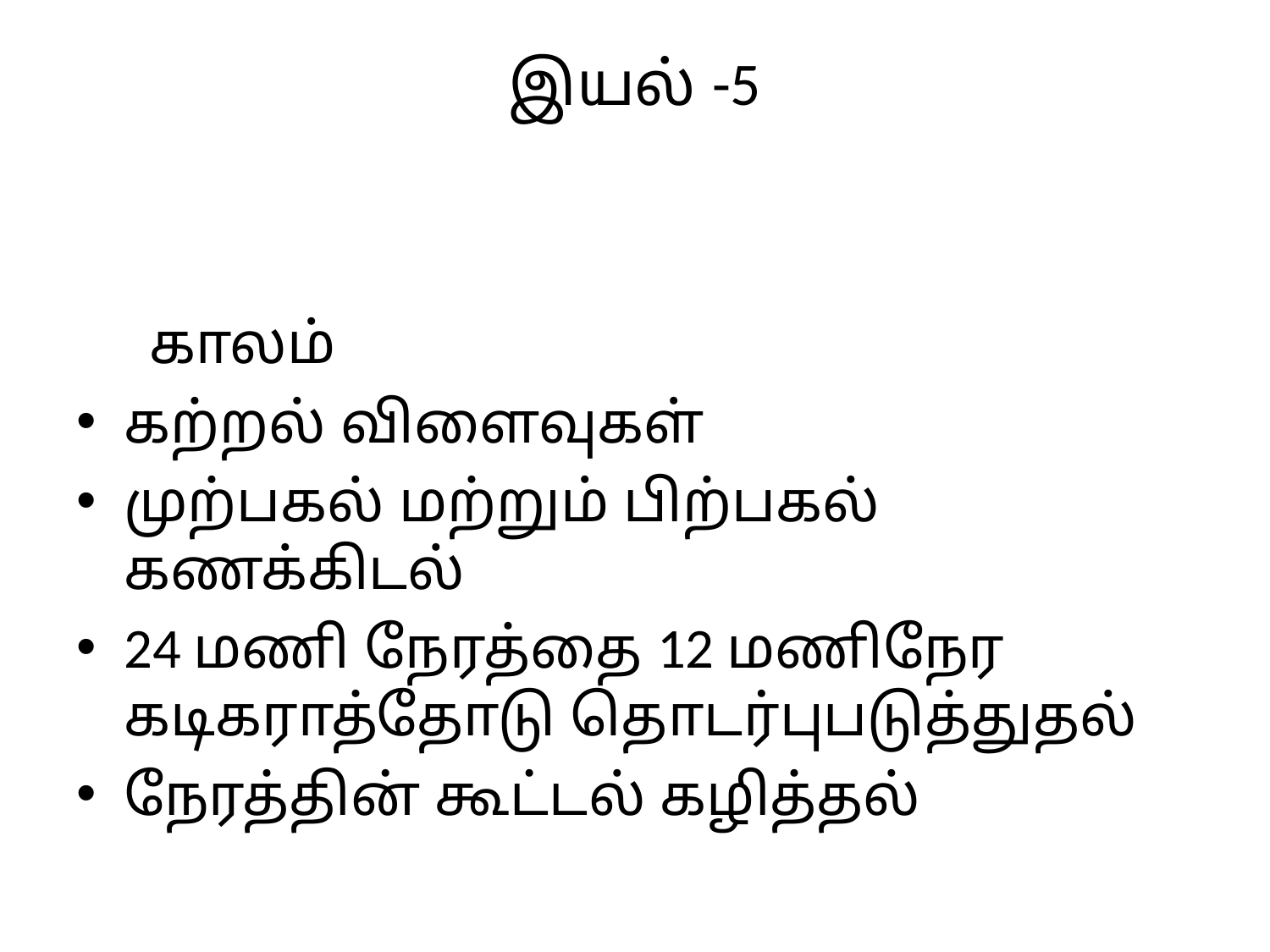

# இயல் -5

     காலம்
கற்றல் விளைவுகள்
முற்பகல் மற்றும் பிற்பகல் கணக்கிடல்
24 மணி நேரத்தை 12 மணிநேர கடிகராத்தோடு தொடர்புபடுத்துதல்
நேரத்தின் கூட்டல் கழித்தல்